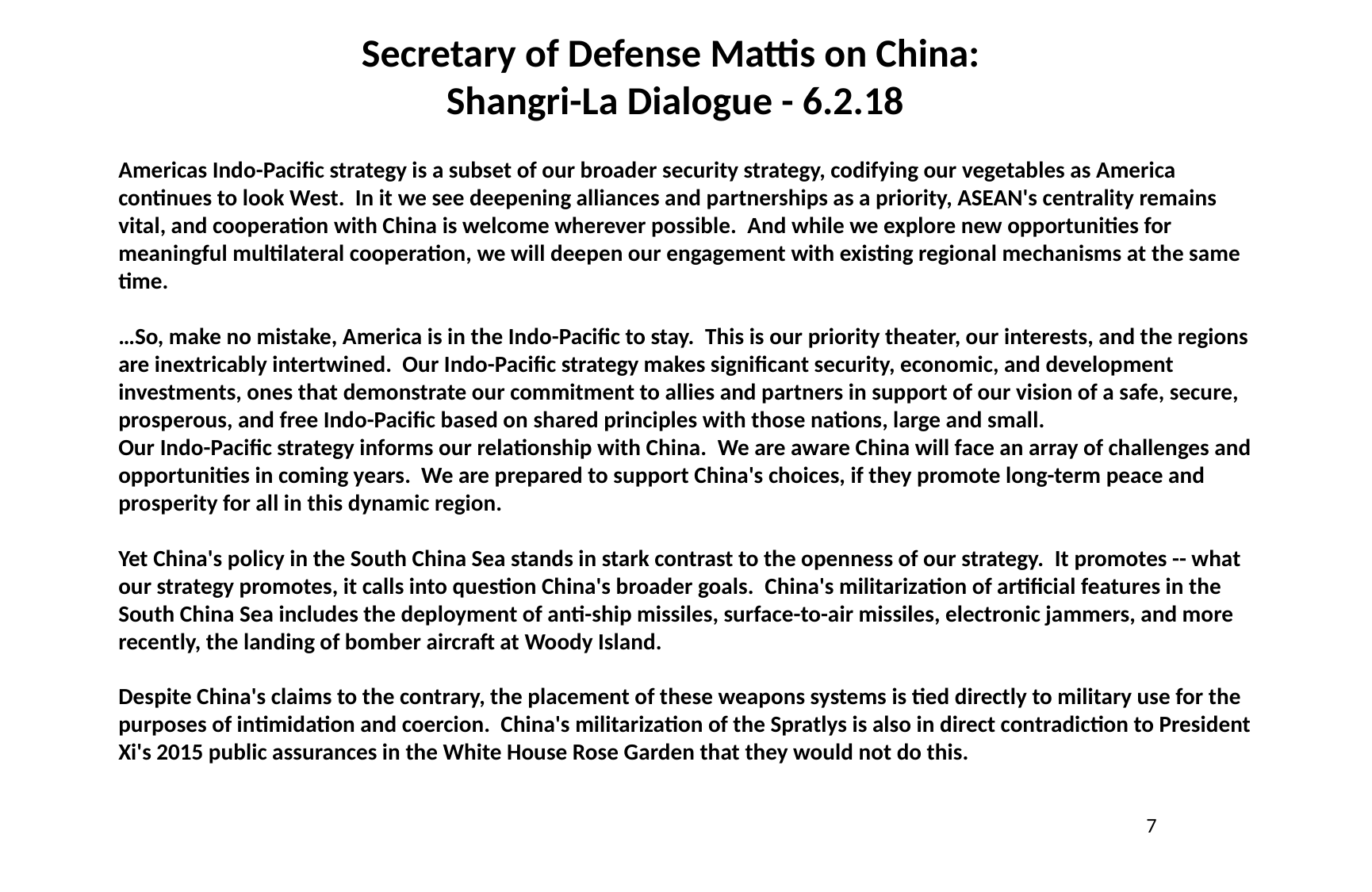

Secretary of Defense Mattis on China:
Shangri-La Dialogue - 6.2.18

Americas Indo-Pacific strategy is a subset of our broader security strategy, codifying our vegetables as America continues to look West.  In it we see deepening alliances and partnerships as a priority, ASEAN's centrality remains vital, and cooperation with China is welcome wherever possible.  And while we explore new opportunities for meaningful multilateral cooperation, we will deepen our engagement with existing regional mechanisms at the same time.

…So, make no mistake, America is in the Indo-Pacific to stay.  This is our priority theater, our interests, and the regions are inextricably intertwined.  Our Indo-Pacific strategy makes significant security, economic, and development investments, ones that demonstrate our commitment to allies and partners in support of our vision of a safe, secure, prosperous, and free Indo-Pacific based on shared principles with those nations, large and small.
Our Indo-Pacific strategy informs our relationship with China.  We are aware China will face an array of challenges and opportunities in coming years.  We are prepared to support China's choices, if they promote long-term peace and prosperity for all in this dynamic region.

Yet China's policy in the South China Sea stands in stark contrast to the openness of our strategy.  It promotes -- what our strategy promotes, it calls into question China's broader goals.  China's militarization of artificial features in the South China Sea includes the deployment of anti-ship missiles, surface-to-air missiles, electronic jammers, and more recently, the landing of bomber aircraft at Woody Island.

Despite China's claims to the contrary, the placement of these weapons systems is tied directly to military use for the purposes of intimidation and coercion.  China's militarization of the Spratlys is also in direct contradiction to President Xi's 2015 public assurances in the White House Rose Garden that they would not do this.

7